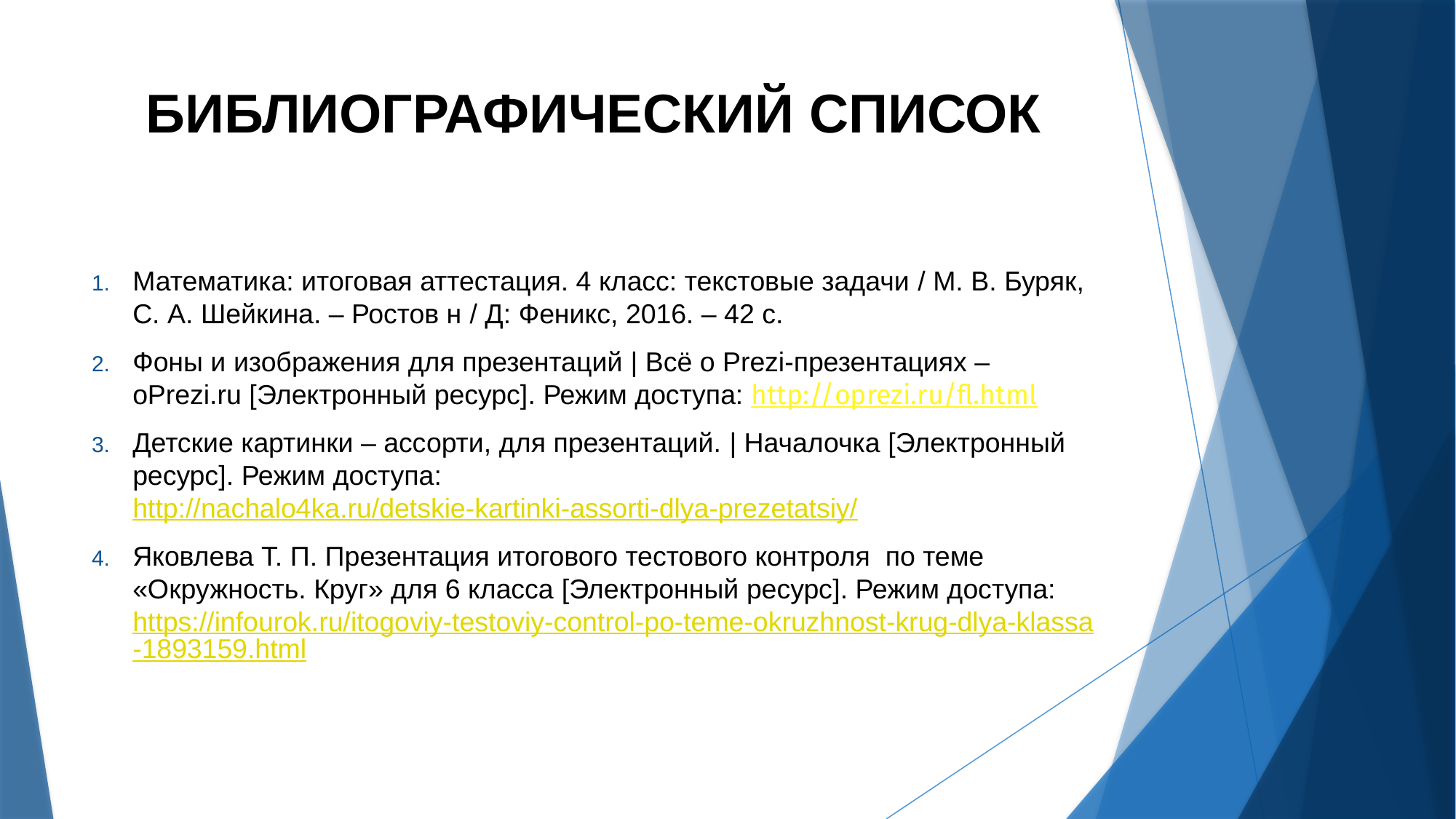

# БИБЛИОГРАФИЧЕСКИЙ СПИСОК
Математика: итоговая аттестация. 4 класс: текстовые задачи / М. В. Буряк, С. А. Шейкина. – Ростов н / Д: Феникс, 2016. – 42 с.
Фоны и изображения для презентаций | Всё о Prezi-презентациях – oPrezi.ru [Электронный ресурс]. Режим доступа: http://oprezi.ru/fl.html
Детские картинки – ассорти, для презентаций. | Началочка [Электронный ресурс]. Режим доступа: http://nachalo4ka.ru/detskie-kartinki-assorti-dlya-prezetatsiy/
Яковлева Т. П. Презентация итогового тестового контроля  по теме «Окружность. Круг» для 6 класса [Электронный ресурс]. Режим доступа: https://infourok.ru/itogoviy-testoviy-control-po-teme-okruzhnost-krug-dlya-klassa-1893159.html